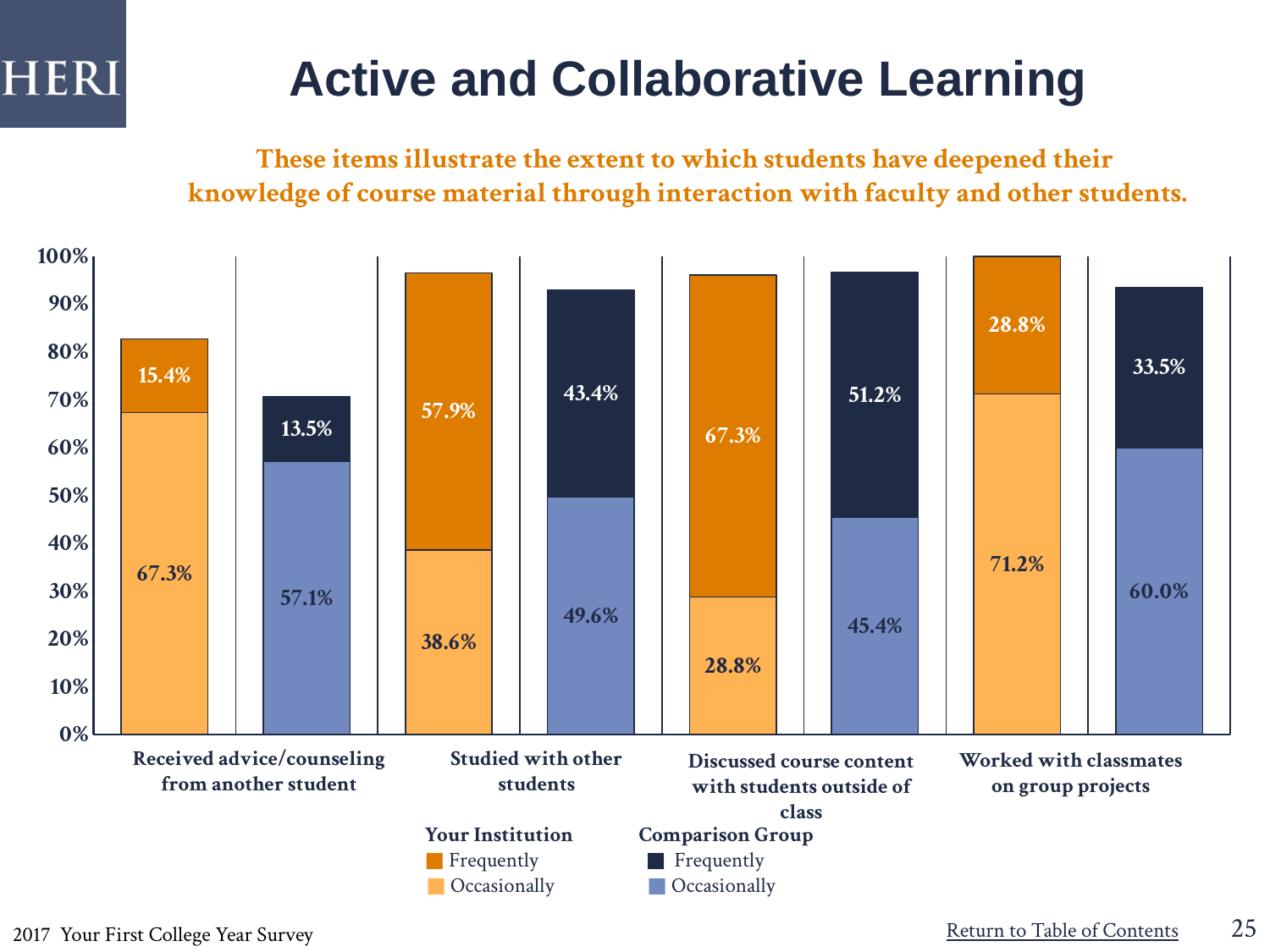

# Active and Collaborative Learning These items illustrate the extent to which students have deepened their knowledge of course material through interaction with faculty and other students.

### Chart

| Category | Occasionally | Frequently |
|---|---|---|
| Your Institution | 0.673 | 0.154 |
| Comparison Group | 0.571 | 0.135 |
| Your Institution | 0.386 | 0.579 |
| Comparison Group | 0.496 | 0.434 |
| Your Institution | 0.288 | 0.673 |
| Comparison Group | 0.454 | 0.512 |
| Your Institution | 0.712 | 0.288 |
| Comparison Group | 0.6 | 0.335 |
Received advice/counseling from another student
Studied with other students
Worked with classmates on group projects
Discussed course content with students outside of class
Your Institution
■ Frequently
■ Occasionally

Comparison Group
 ■  Frequently
■ Occasionally

25
2017  Your First College Year Survey